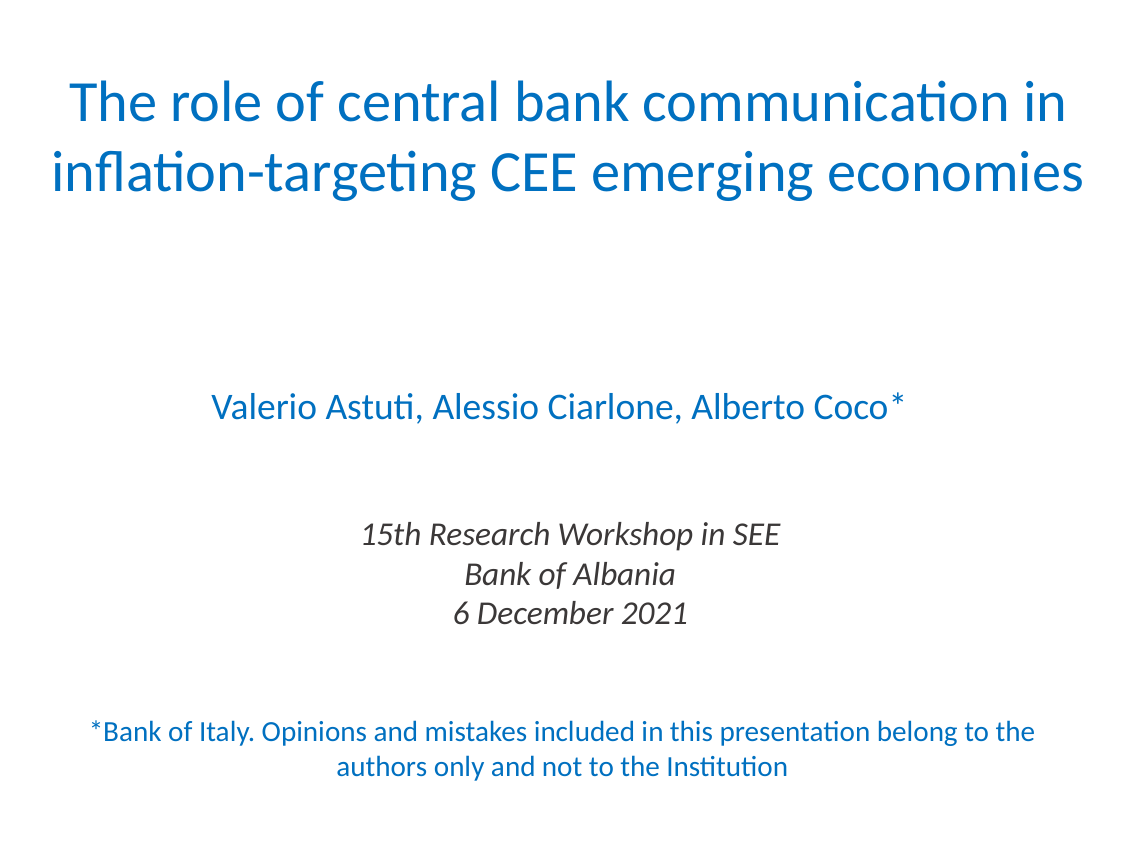

The role of central bank communication in inflation-targeting CEE emerging economies
Valerio Astuti, Alessio Ciarlone, Alberto Coco*
15th Research Workshop in SEE
Bank of Albania
6 December 2021

*Bank of Italy. Opinions and mistakes included in this presentation belong to the authors only and not to the Institution